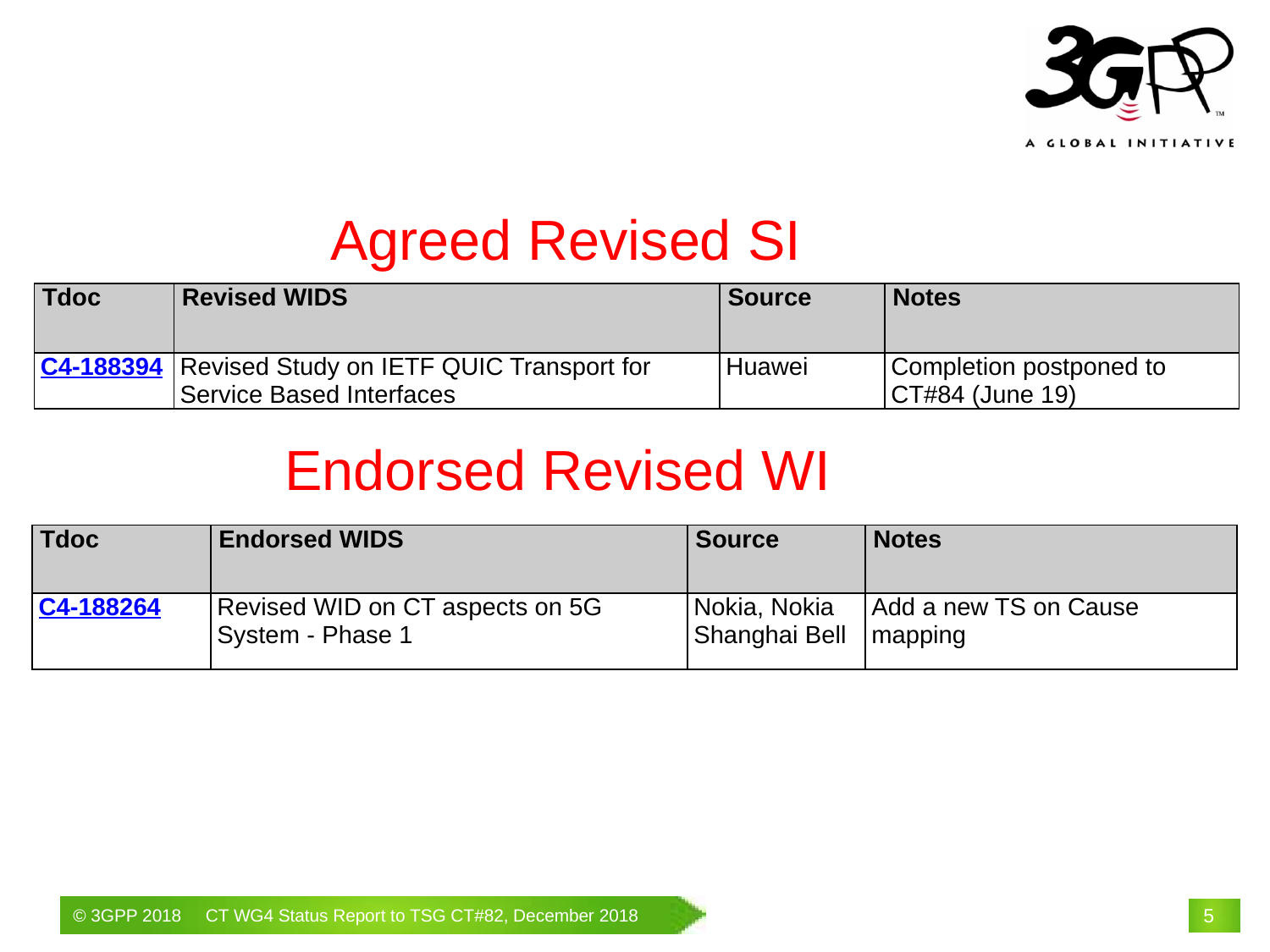

Agreed Revised SI
| Tdoc | Revised WIDS | Source | Notes |
| --- | --- | --- | --- |
| C4-188394 | Revised Study on IETF QUIC Transport for Service Based Interfaces | Huawei | Completion postponed to CT#84 (June 19) |

Endorsed Revised WI
| Tdoc | Endorsed WIDS | Source | Notes |
| --- | --- | --- | --- |
| C4-188264 | Revised WID on CT aspects on 5G System - Phase 1 | Nokia, Nokia Shanghai Bell | Add a new TS on Cause mapping |